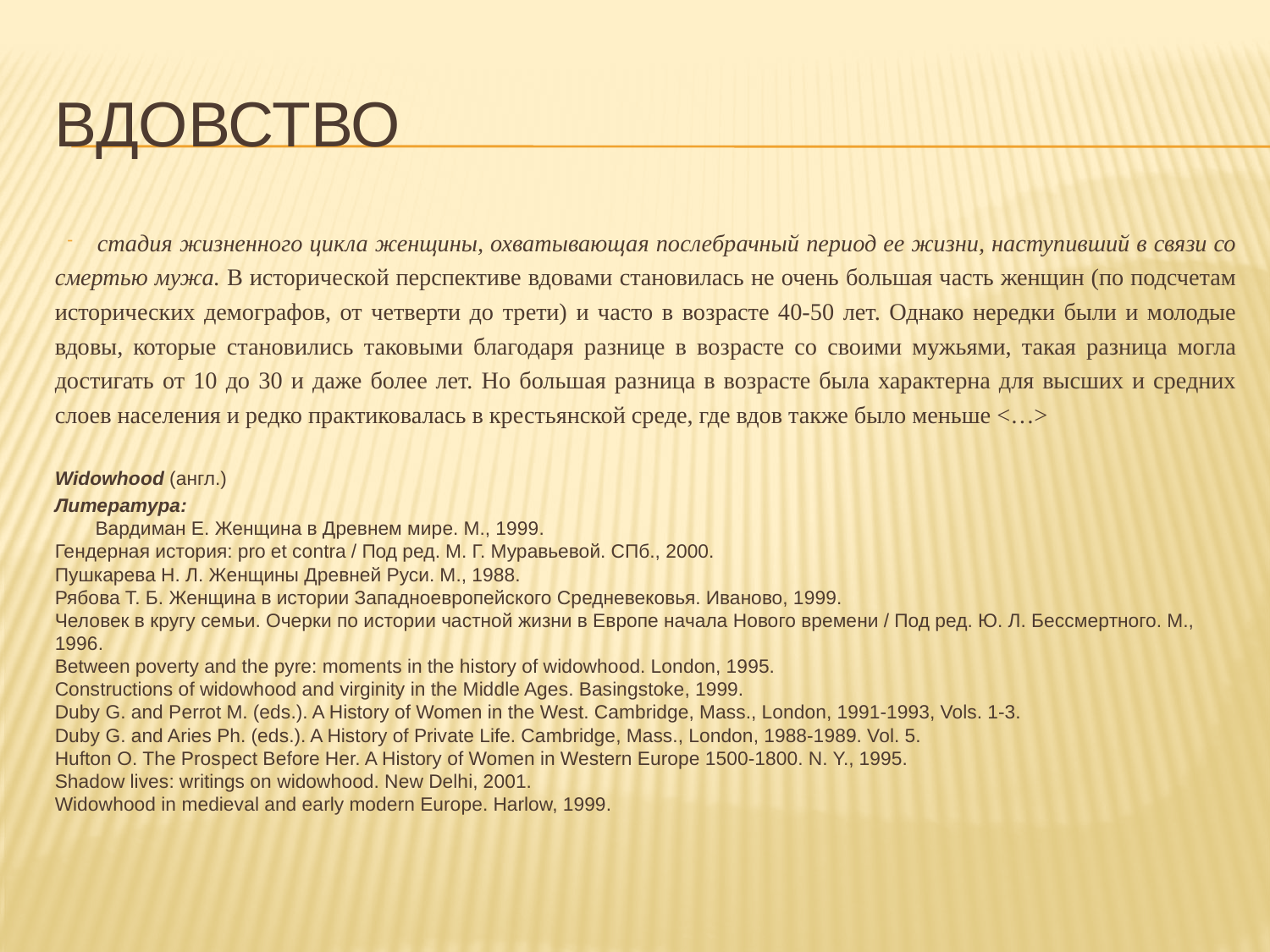

# Вдовство
стадия жизненного цикла женщины, охватывающая поcлебрачный период ее жизни, наступивший в связи со смертью мужа. В исторической перспективе вдовами становилась не очень большая часть женщин (по подсчетам исторических демографов, от четверти до трети) и часто в возрасте 40-50 лет. Однако нередки были и молодые вдовы, которые становились таковыми благодаря разнице в возрасте со своими мужьями, такая разница могла достигать от 10 до 30 и даже более лет. Но большая разница в возрасте была характерна для высших и средних слоев населения и редко практиковалась в крестьянской среде, где вдов также было меньше <…>

Widowhood (англ.)
Литература:
Вардиман Е. Женщина в Древнем мире. М., 1999.
Гендерная история: pro et contra / Под ред. М. Г. Муравьевой. СПб., 2000.
Пушкарева Н. Л. Женщины Древней Руси. М., 1988.
Рябова Т. Б. Женщина в истории Западноевропейского Средневековья. Иваново, 1999.
Человек в кругу семьи. Очерки по истории частной жизни в Европе начала Нового времени / Под ред. Ю. Л. Бессмертного. М., 1996.
Between poverty and the pyre: moments in the history of widowhood. London, 1995.
Constructions of widowhood and virginity in the Middle Ages. Basingstoke, 1999.
Duby G. and Perrot M. (eds.). A History of Women in the West. Cambridge, Mass., London, 1991-1993, Vols. 1-3.
Duby G. and Aries Ph. (eds.). A History of Private Life. Cambridge, Mass., London, 1988-1989. Vol. 5.
Hufton O. The Prospect Before Her. A History of Women in Western Europe 1500-1800. N. Y., 1995.
Shadow lives: writings on widowhood. New Delhi, 2001.
Widowhood in medieval and early modern Europe. Harlow, 1999.